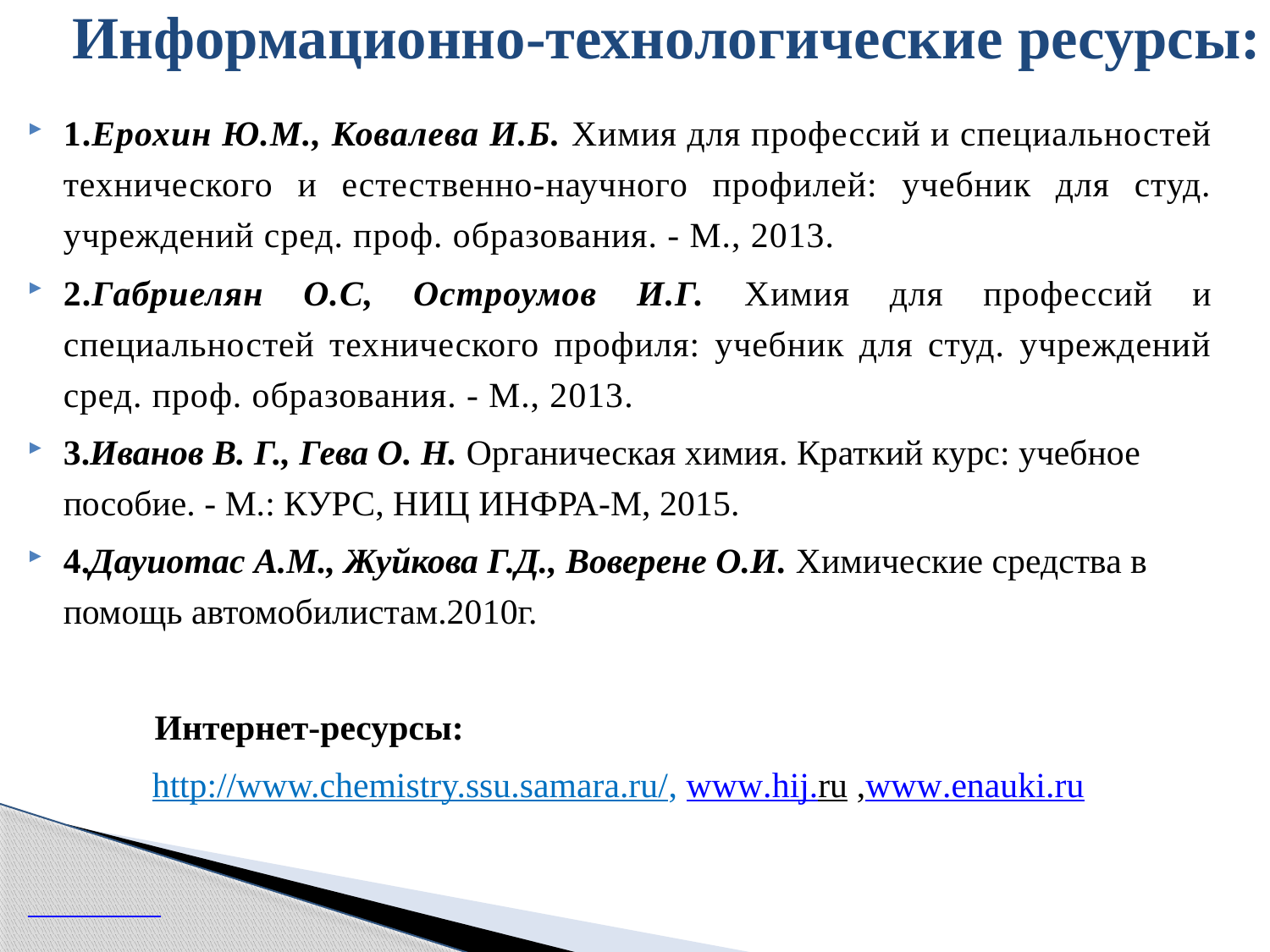

# Информационно-технологические ресурсы:
1.Ерохин Ю.М., Ковалева И.Б. Химия для профессий и специальностей технического и естественно-научного профилей: учебник для студ. учреждений сред. проф. образования. - М., 2013.
2.Габриелян О.С, Остроумов И.Г. Химия для профессий и специальностей технического профиля: учебник для студ. учреждений сред. проф. образования. - М., 2013.
3.Иванов В. Г., Гева О. Н. Органическая химия. Краткий курс: учебное пособие. - М.: КУРС, НИЦ ИНФРА-М, 2015.
4.Дауиотас A.M., Жуйкова Г.Д., Воверене О.И. Химические средства в помощь автомобилистам.2010г.

                Интернет-ресурсы:
              http://www.chemistry.ssu.samara.ru/, www.hij.ru ,www.enauki.ru